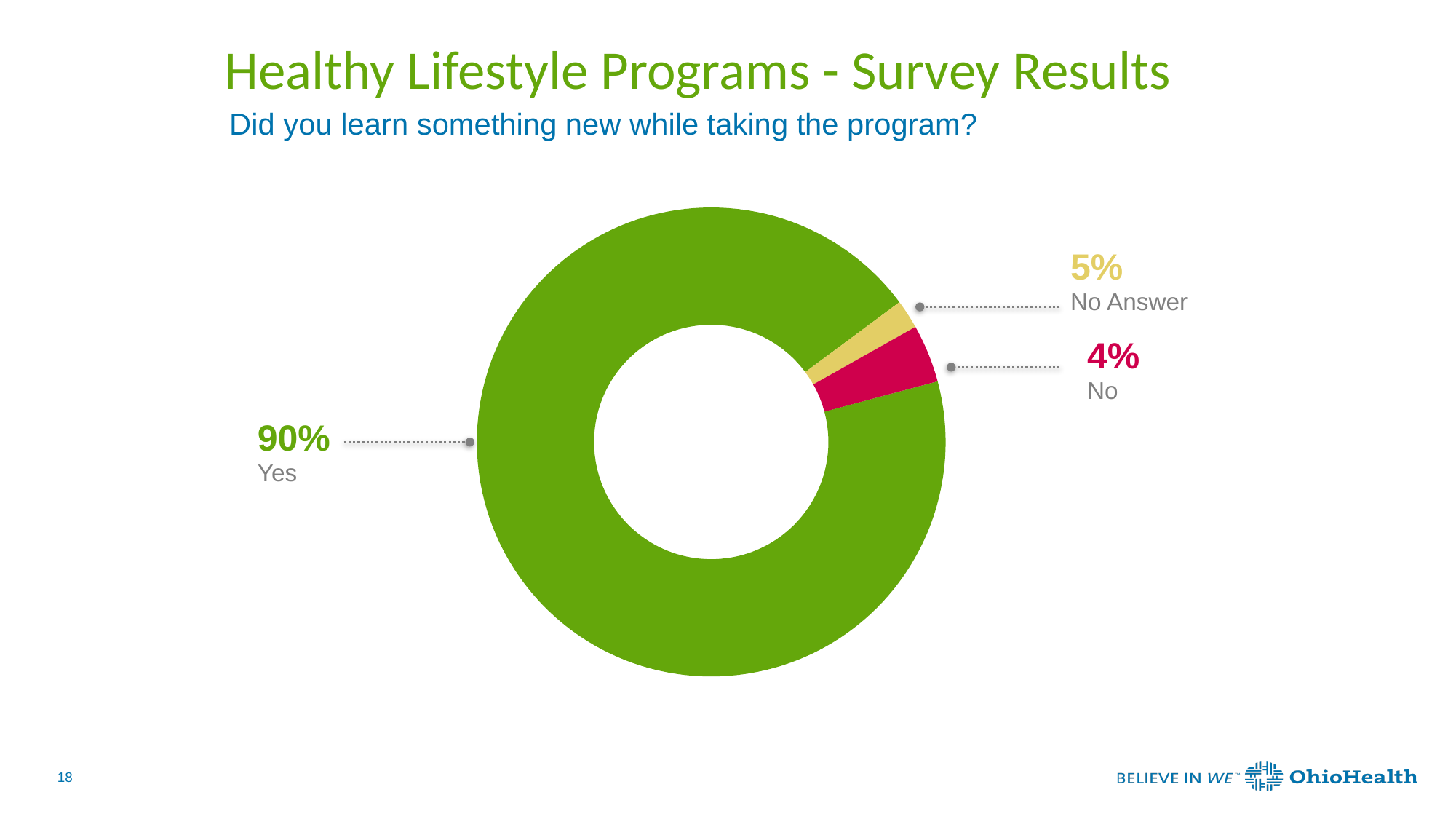

Healthy Lifestyle Programs - Survey Results

Did you learn something new while taking the program?

### Chart

| Category | Learn New |
|---|---|
| Yes | 94.0 |
| No Answer | 2.0 |
| No Answer | 4.0 |
5%
No Answer
4%
No
90%
Yes
18